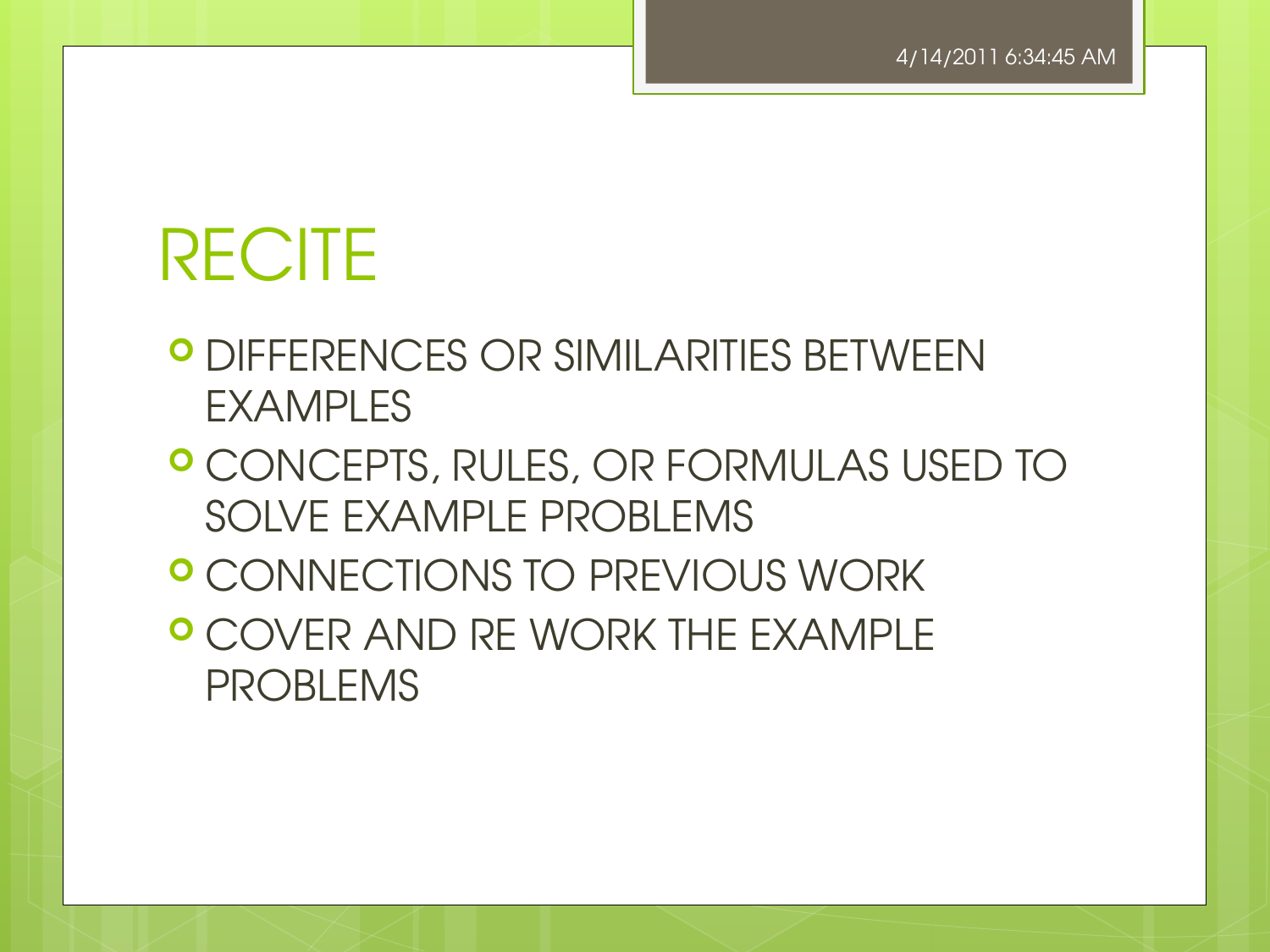

4/14/2011 6:34:45 AM
# RECITE
DIFFERENCES OR SIMILARITIES BETWEEN EXAMPLES
CONCEPTS, RULES, OR FORMULAS USED TO SOLVE EXAMPLE PROBLEMS
CONNECTIONS TO PREVIOUS WORK
COVER AND RE WORK THE EXAMPLE PROBLEMS